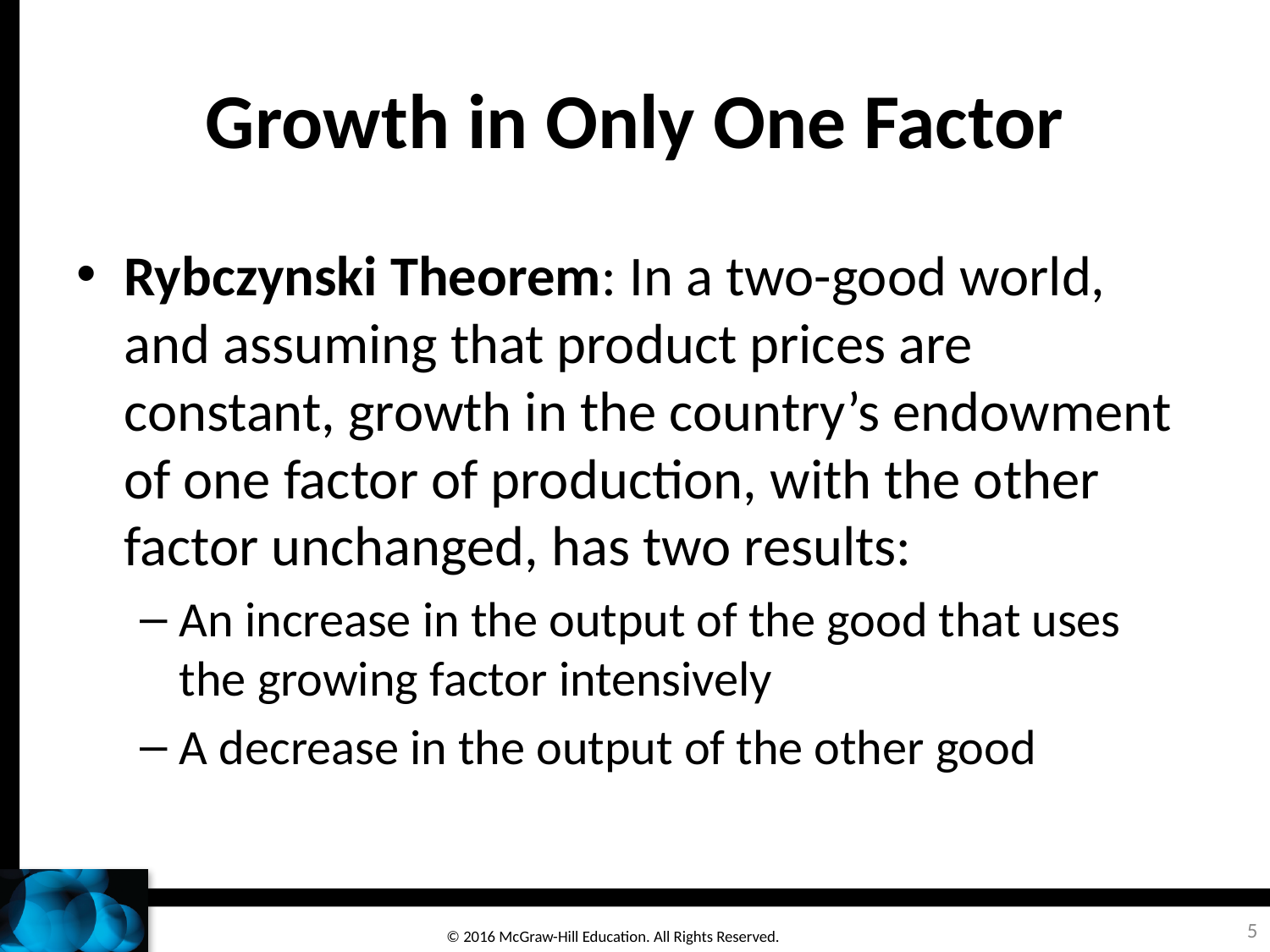

# Growth in Only One Factor
Rybczynski Theorem: In a two-good world, and assuming that product prices are constant, growth in the country’s endowment of one factor of production, with the other factor unchanged, has two results:
An increase in the output of the good that uses the growing factor intensively
A decrease in the output of the other good
5
© 2016 McGraw-Hill Education. All Rights Reserved.